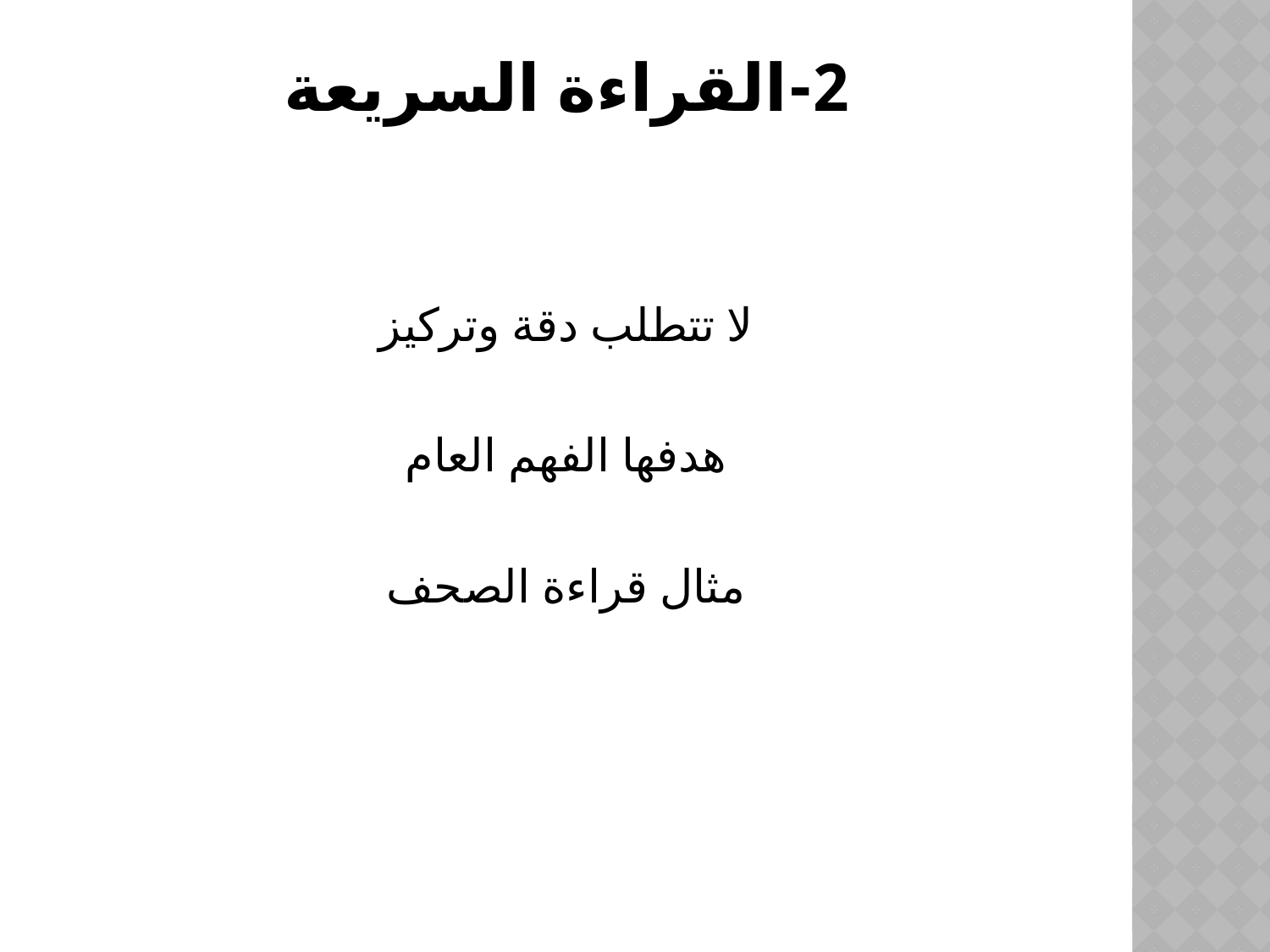

# 2-القراءة السريعة

لا تتطلب دقة وتركيز

هدفها الفهم العام

مثال قراءة الصحف